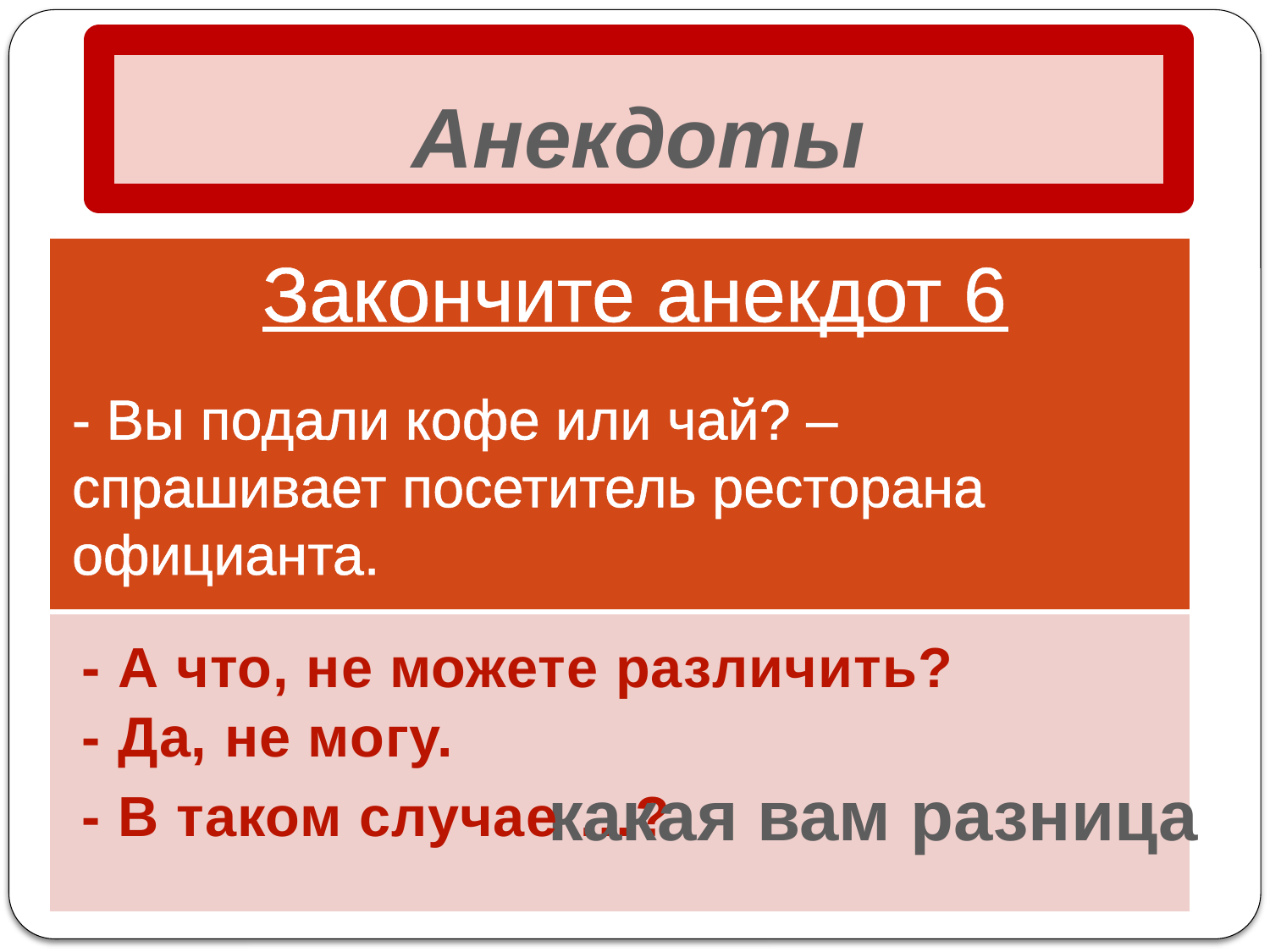

# Анекдоты
Закончите анекдот 6
|  |
| --- |
|  |
- Вы подали кофе или чай? – спрашивает посетитель ресторана официанта.
- А что, не можете различить?
- Да, не могу.
какая вам разница
- В таком случае
 …?